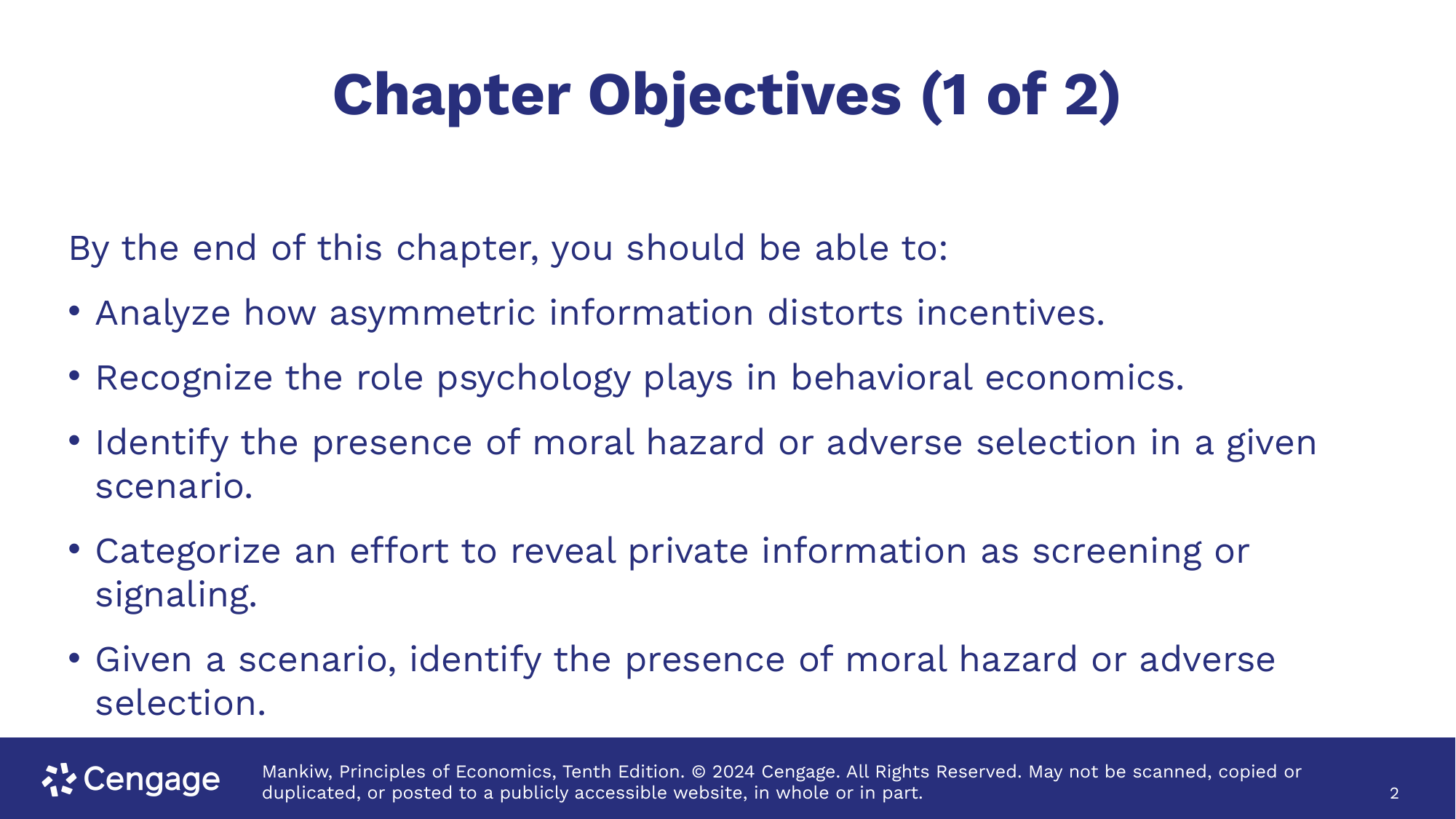

# Chapter Objectives (1 of 2)
By the end of this chapter, you should be able to:
Analyze how asymmetric information distorts incentives.
Recognize the role psychology plays in behavioral economics.
Identify the presence of moral hazard or adverse selection in a given scenario.
Categorize an effort to reveal private information as screening or signaling.
Given a scenario, identify the presence of moral hazard or adverse selection.